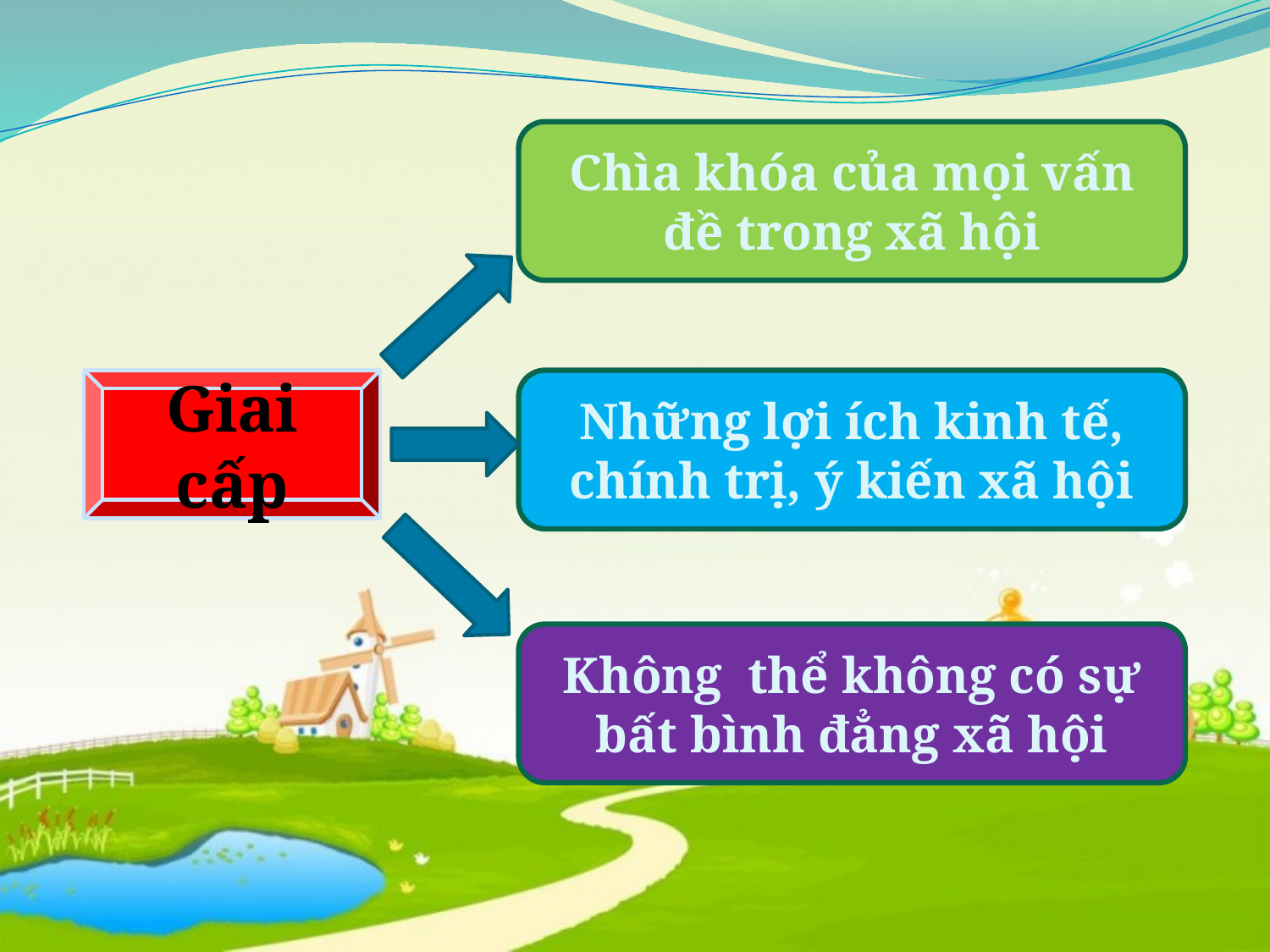

Chìa khóa của mọi vấn đề trong xã hội

Giai cấp
Những lợi ích kinh tế, chính trị, ý kiến xã hội

Không  thể không có sự bất bình đẳng xã hội